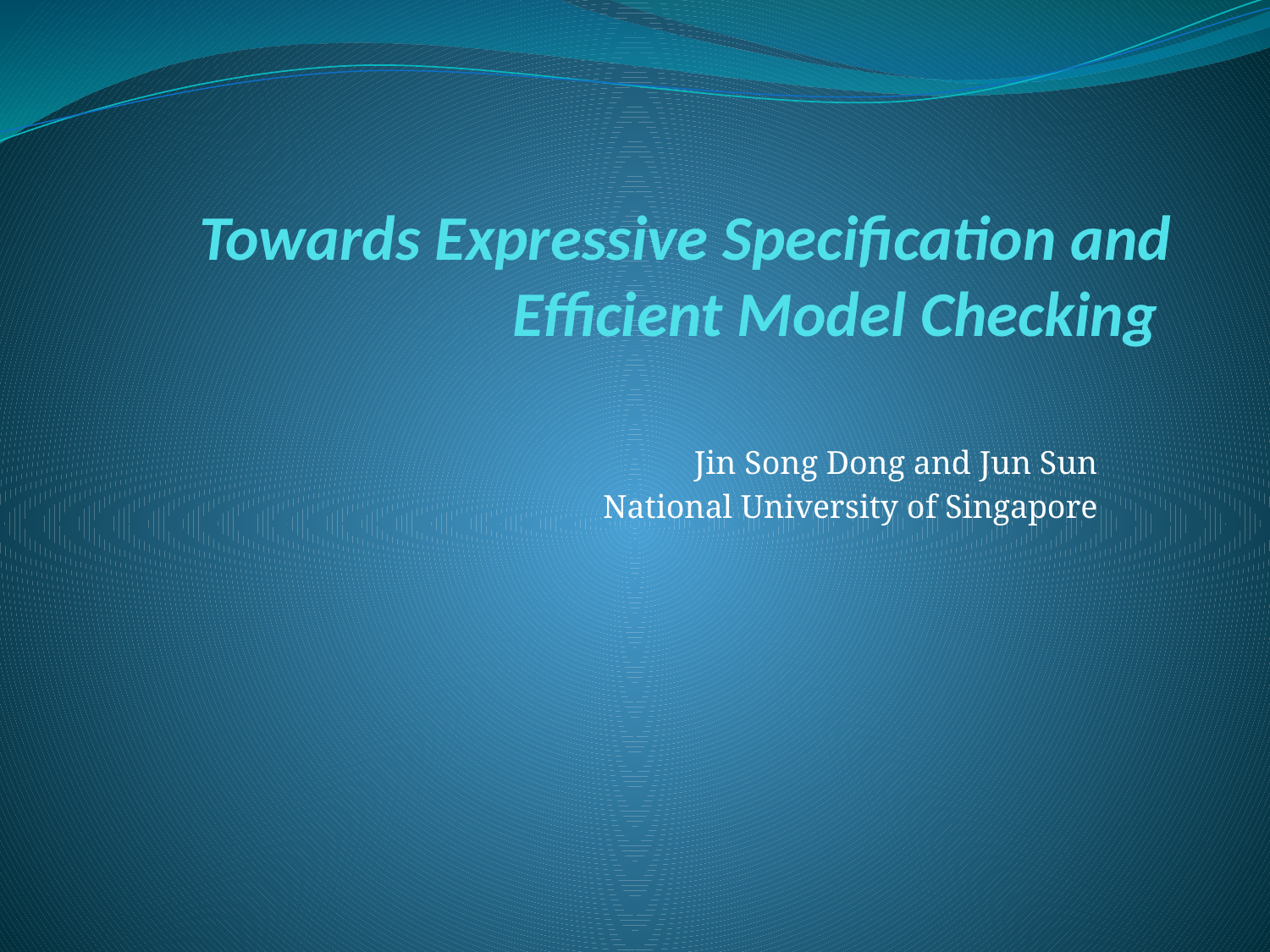

# Towards Expressive Specification and Efficient Model Checking

Jin Song Dong and Jun Sun
National University of Singapore